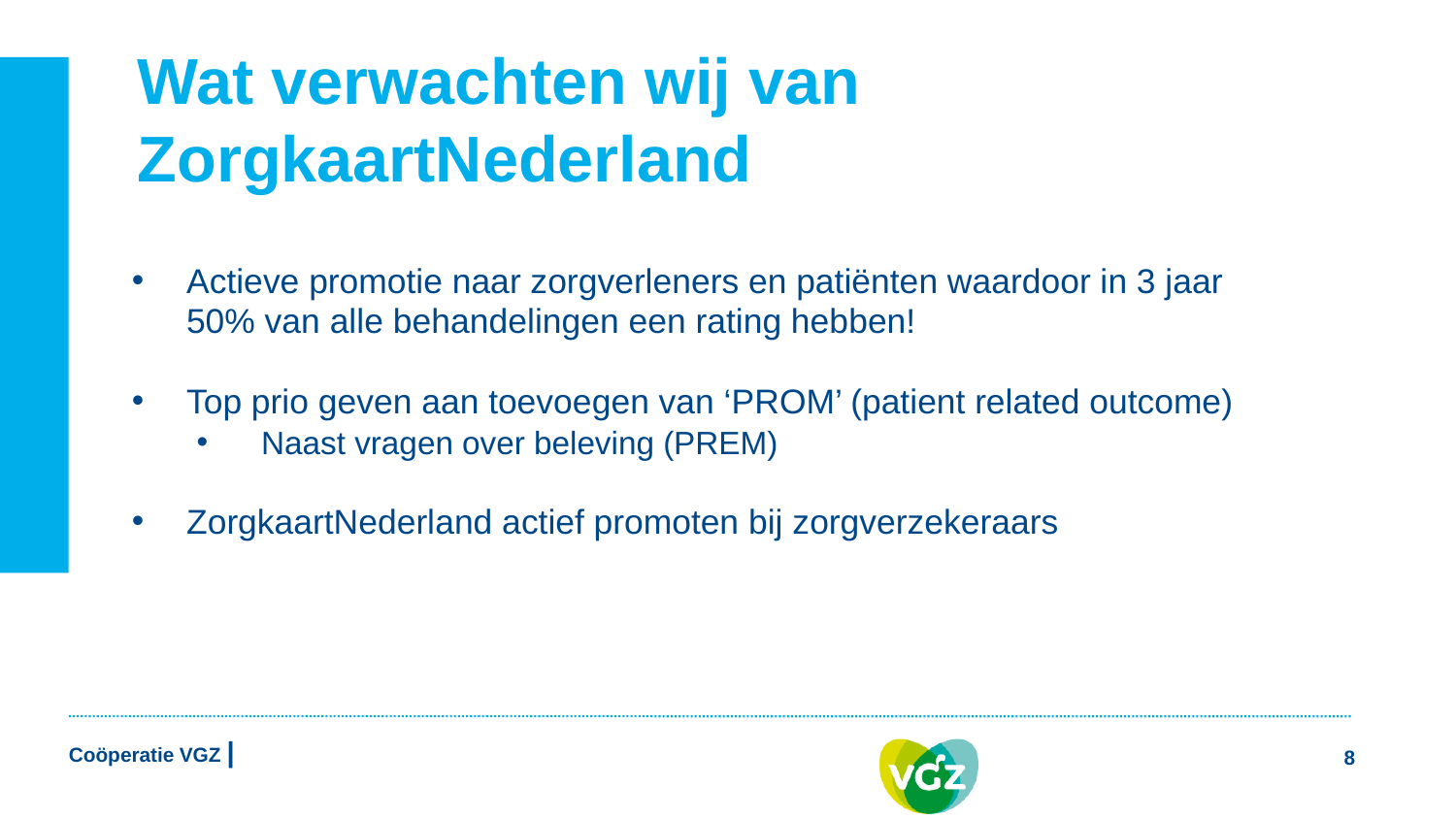

# Wat verwachten wij van ZorgkaartNederland
Actieve promotie naar zorgverleners en patiënten waardoor in 3 jaar 50% van alle behandelingen een rating hebben!

Top prio geven aan toevoegen van ‘PROM’ (patient related outcome)
Naast vragen over beleving (PREM)

ZorgkaartNederland actief promoten bij zorgverzekeraars

8